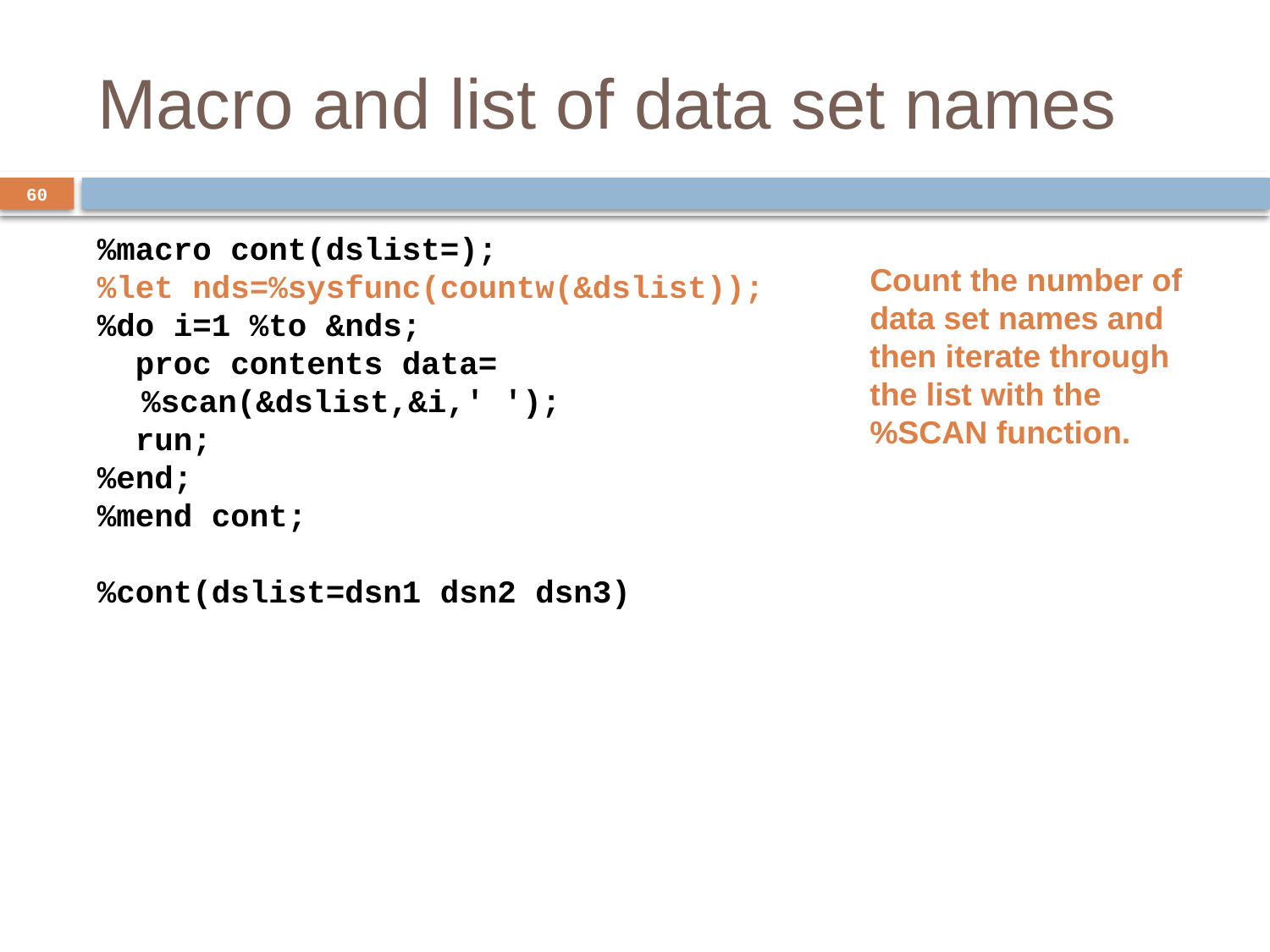

Macro and list of data set names
60
%macro cont(dslist=);
%let nds=%sysfunc(countw(&dslist));
%do i=1 %to &nds;
  proc contents data=%scan(&dslist,&i,' ');
  run;
%end;
%mend cont;

%cont(dslist=dsn1 dsn2 dsn3)
Count the number of data set names and then iterate through the list with the %SCAN function.